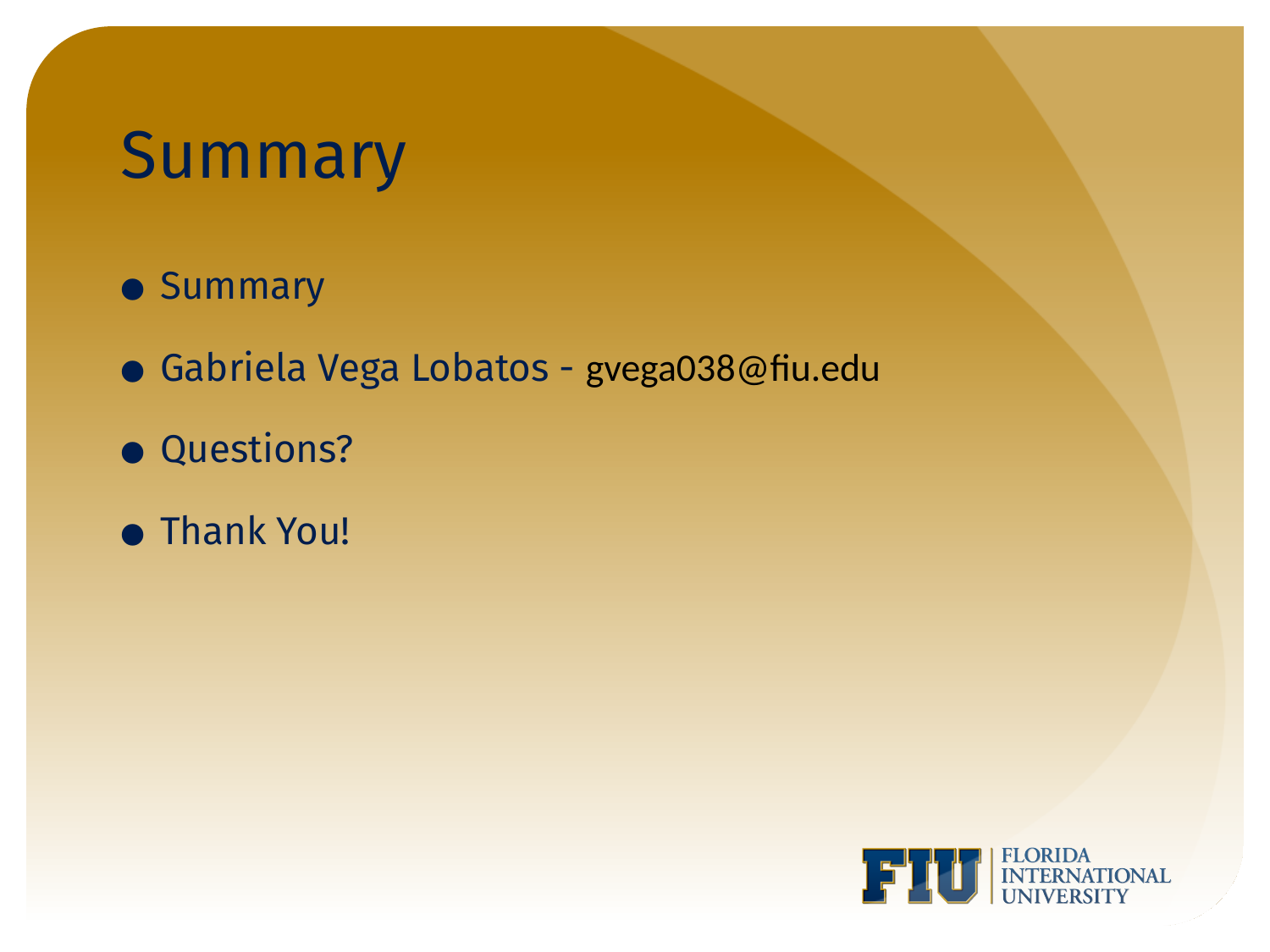

# Summary
Summary
Gabriela Vega Lobatos - gvega038@fiu.edu
Questions?
Thank You!